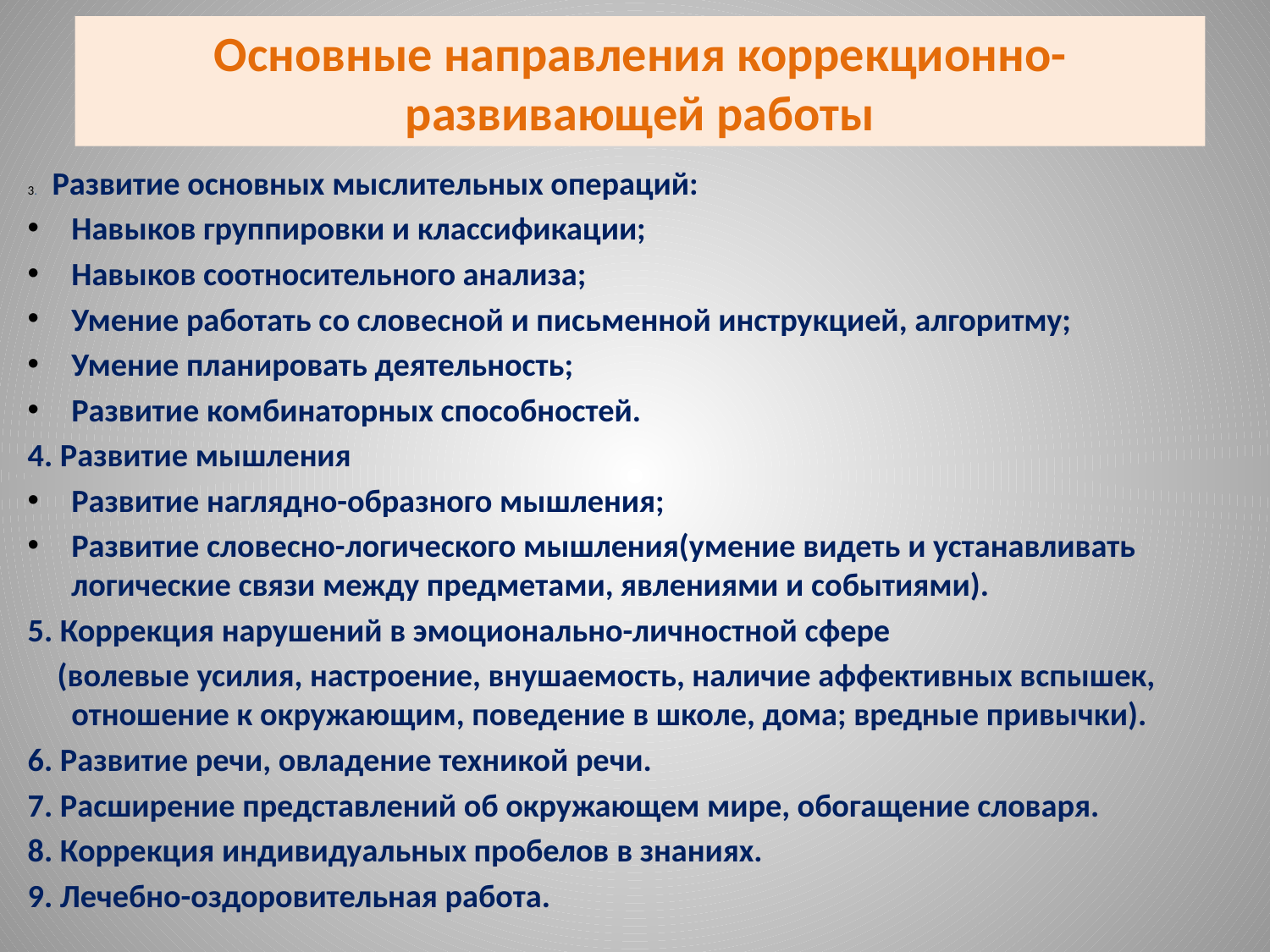

# Основные направления коррекционно-развивающей работы
3.     Развитие основных мыслительных операций:
Навыков группировки и классификации;
Навыков соотносительного анализа;
Умение работать со словесной и письменной инструкцией, алгоритму;
Умение планировать деятельность;
Развитие комбинаторных способностей.
4. Развитие мышления
Развитие наглядно-образного мышления;
Развитие словесно-логического мышления(умение видеть и устанавливать логические связи между предметами, явлениями и событиями).
5. Коррекция нарушений в эмоционально-личностной сфере
    (волевые усилия, настроение, внушаемость, наличие аффективных вспышек, отношение к окружающим, поведение в школе, дома; вредные привычки).
6. Развитие речи, овладение техникой речи.
7. Расширение представлений об окружающем мире, обогащение словаря.
8. Коррекция индивидуальных пробелов в знаниях.
9. Лечебно-оздоровительная работа.